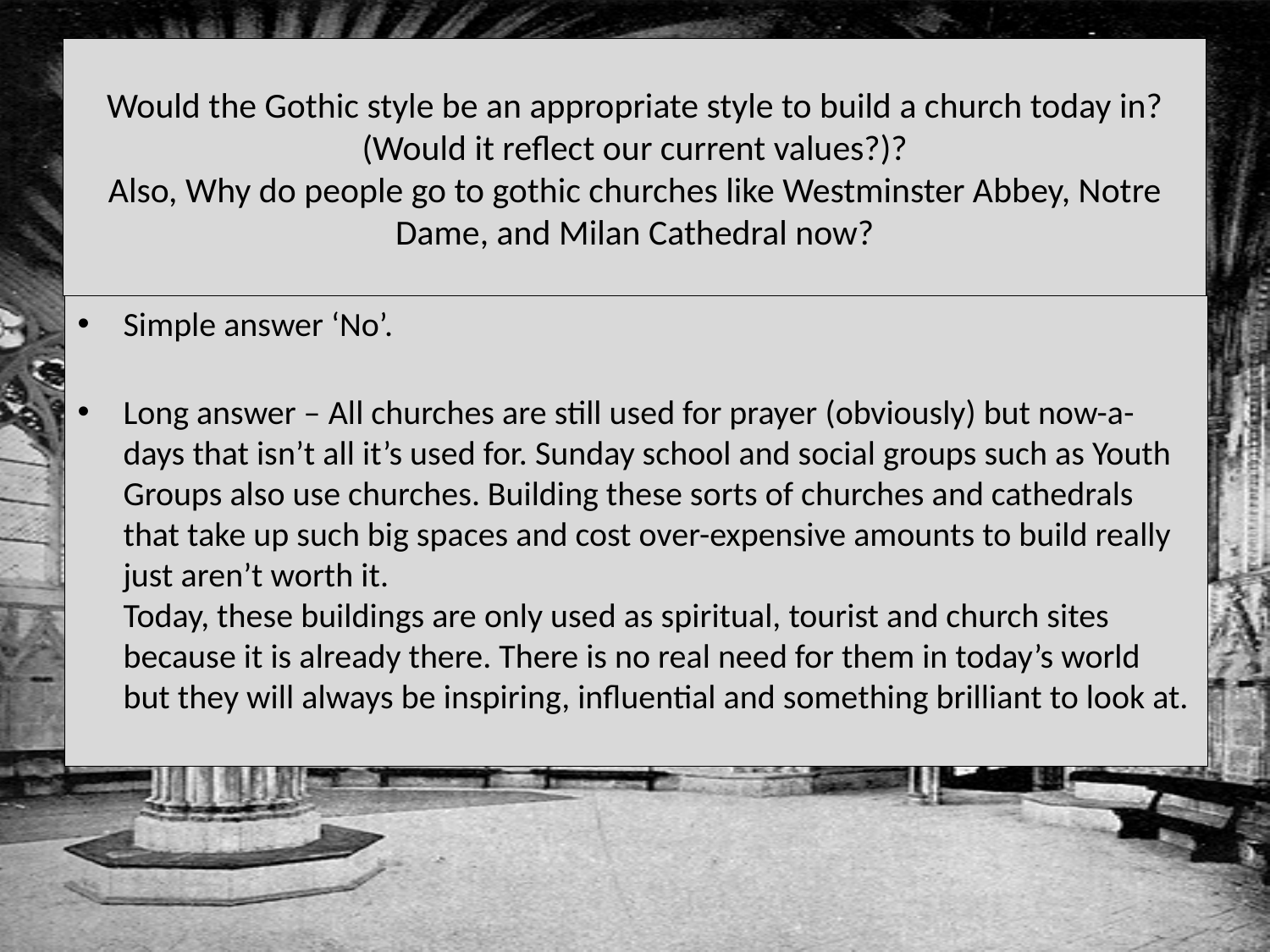

#
Would the Gothic style be an appropriate style to build a church today in? (Would it reflect our current values?)?
Also, Why do people go to gothic churches like Westminster Abbey, Notre Dame, and Milan Cathedral now?

Simple answer ‘No’.
Long answer – All churches are still used for prayer (obviously) but now-a-days that isn’t all it’s used for. Sunday school and social groups such as Youth Groups also use churches. Building these sorts of churches and cathedrals that take up such big spaces and cost over-expensive amounts to build really just aren’t worth it.
Today, these buildings are only used as spiritual, tourist and church sites because it is already there. There is no real need for them in today’s world but they will always be inspiring, influential and something brilliant to look at.